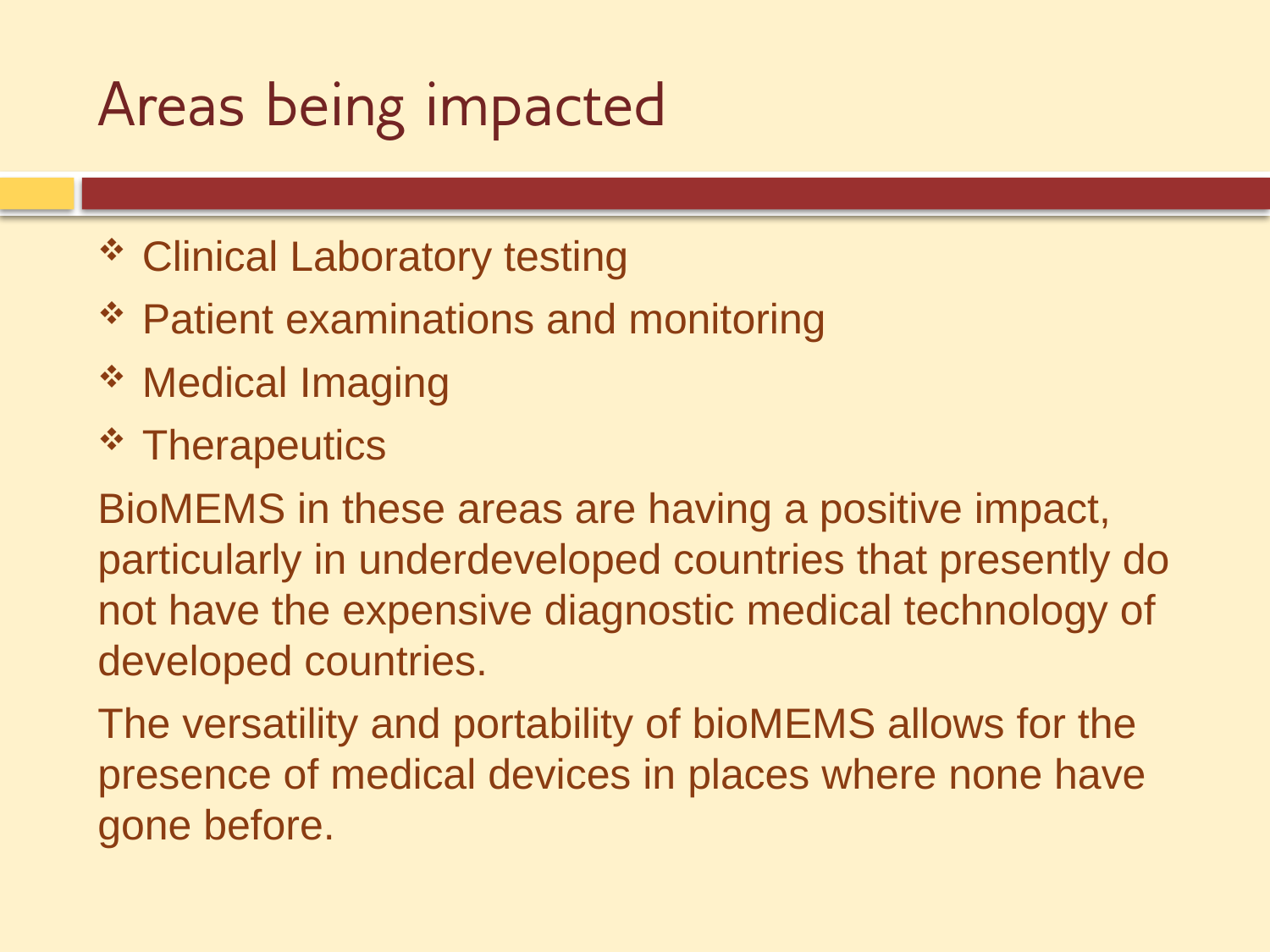

# Areas being impacted
Clinical Laboratory testing
Patient examinations and monitoring
Medical Imaging
Therapeutics
BioMEMS in these areas are having a positive impact, particularly in underdeveloped countries that presently do not have the expensive diagnostic medical technology of developed countries.
The versatility and portability of bioMEMS allows for the presence of medical devices in places where none have gone before.